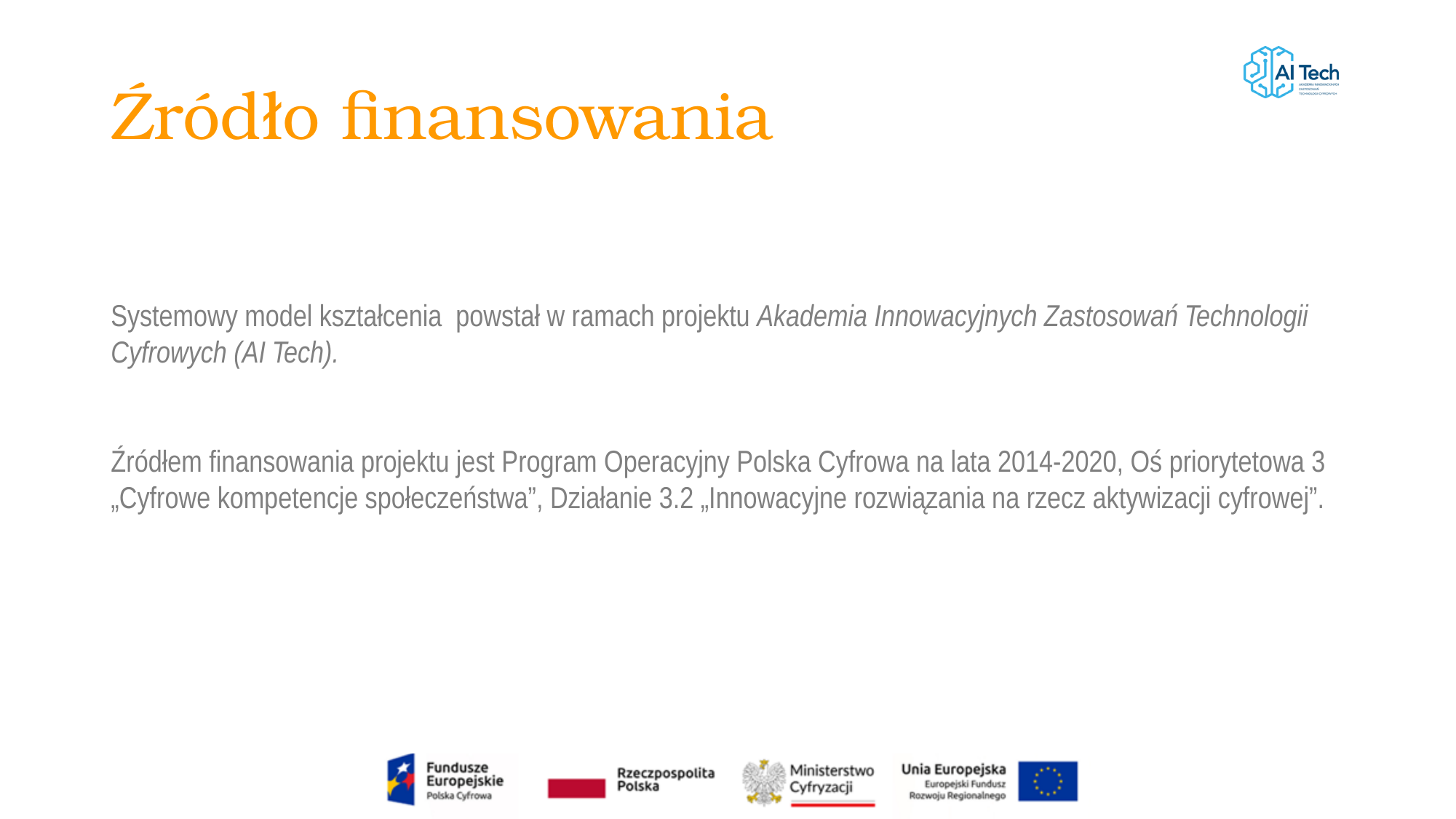

# Źródło finansowania

Systemowy model kształcenia  powstał w ramach projektu Akademia Innowacyjnych Zastosowań Technologii Cyfrowych (AI Tech).

Źródłem finansowania projektu jest Program Operacyjny Polska Cyfrowa na lata 2014-2020, Oś priorytetowa 3 „Cyfrowe kompetencje społeczeństwa”, Działanie 3.2 „Innowacyjne rozwiązania na rzecz aktywizacji cyfrowej”.